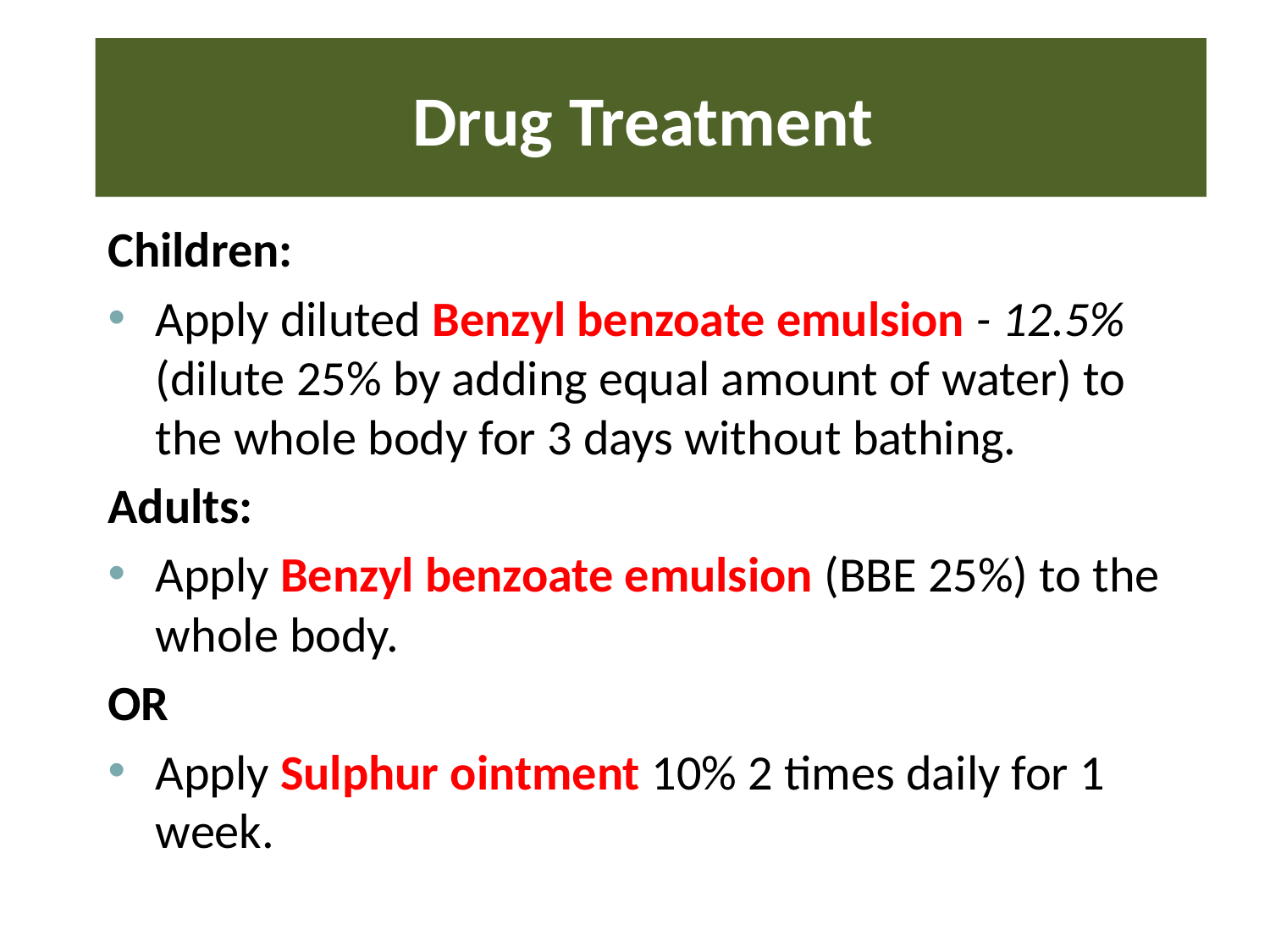

# Drug Treatment
Children:
Apply diluted Benzyl benzoate emulsion - 12.5% (dilute 25% by adding equal amount of water) to the whole body for 3 days without bathing.
Adults:
Apply Benzyl benzoate emulsion (BBE 25%) to the whole body.
OR
Apply Sulphur ointment 10% 2 times daily for 1 week.